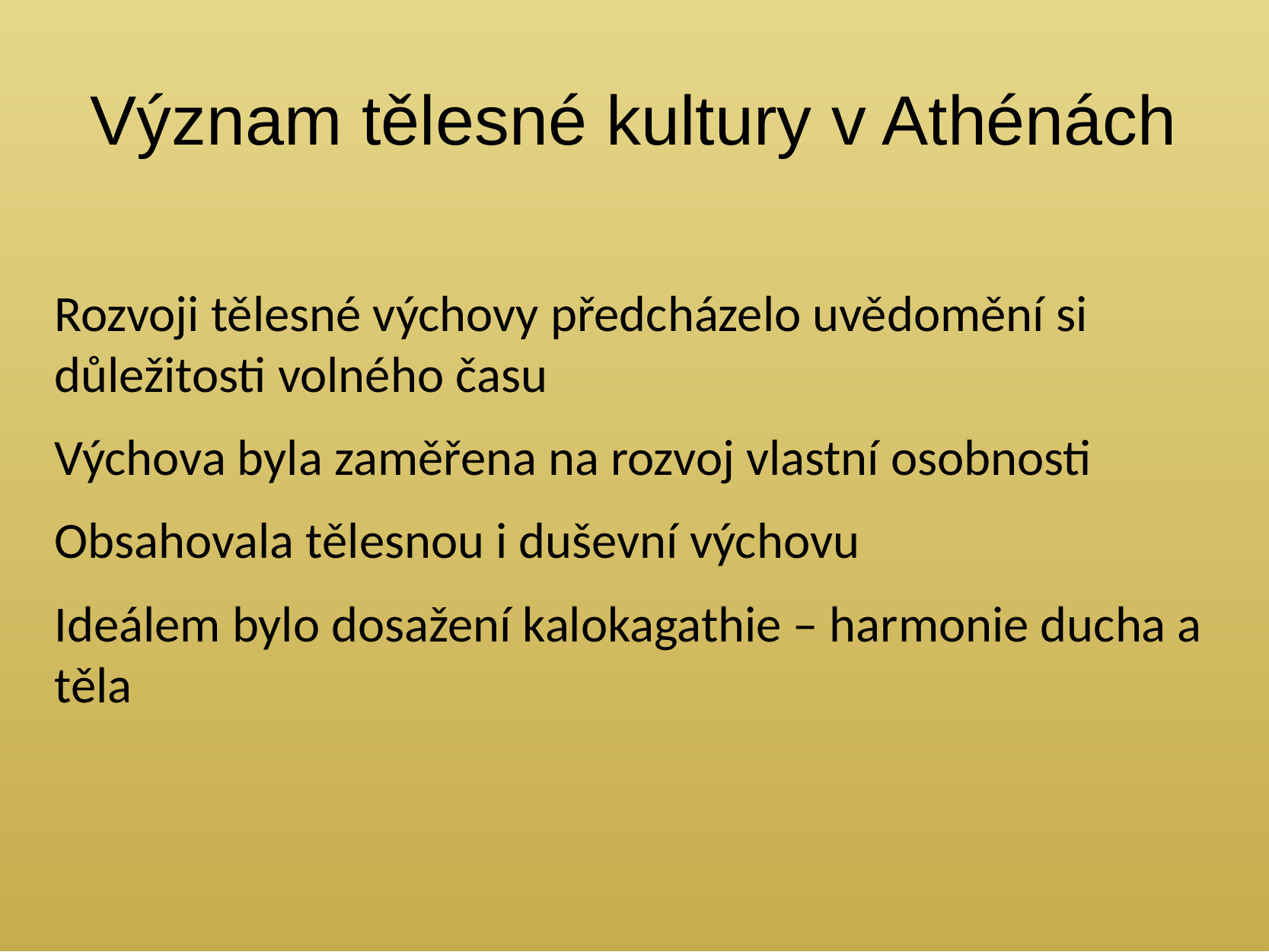

# Význam tělesné kultury v Athénách

Rozvoji tělesné výchovy předcházelo uvědomění si důležitosti volného času
Výchova byla zaměřena na rozvoj vlastní osobnosti
Obsahovala tělesnou i duševní výchovu
Ideálem bylo dosažení kalokagathie – harmonie ducha a těla